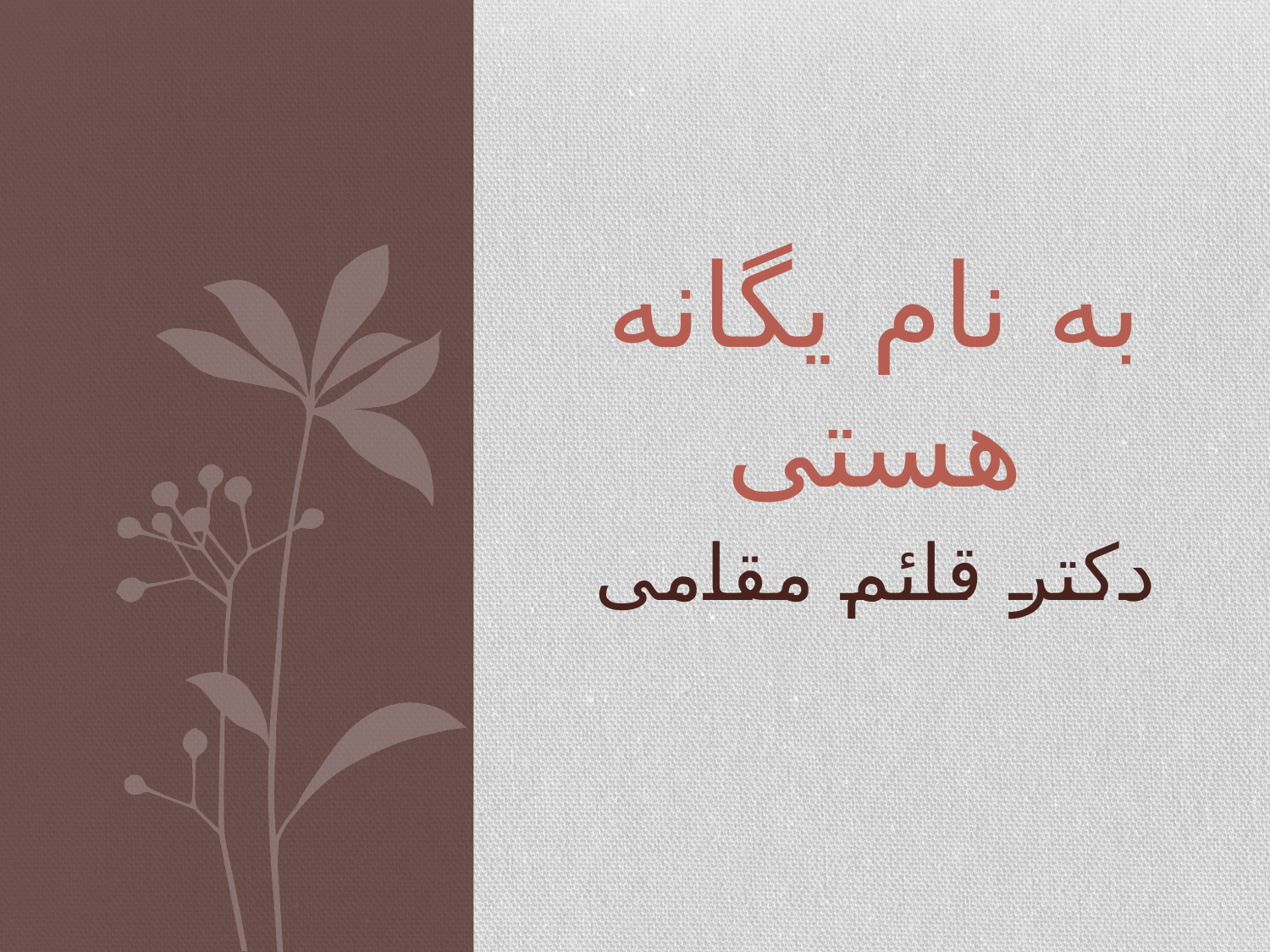

# به نام یگانه هستی
دکتر قائم مقامی